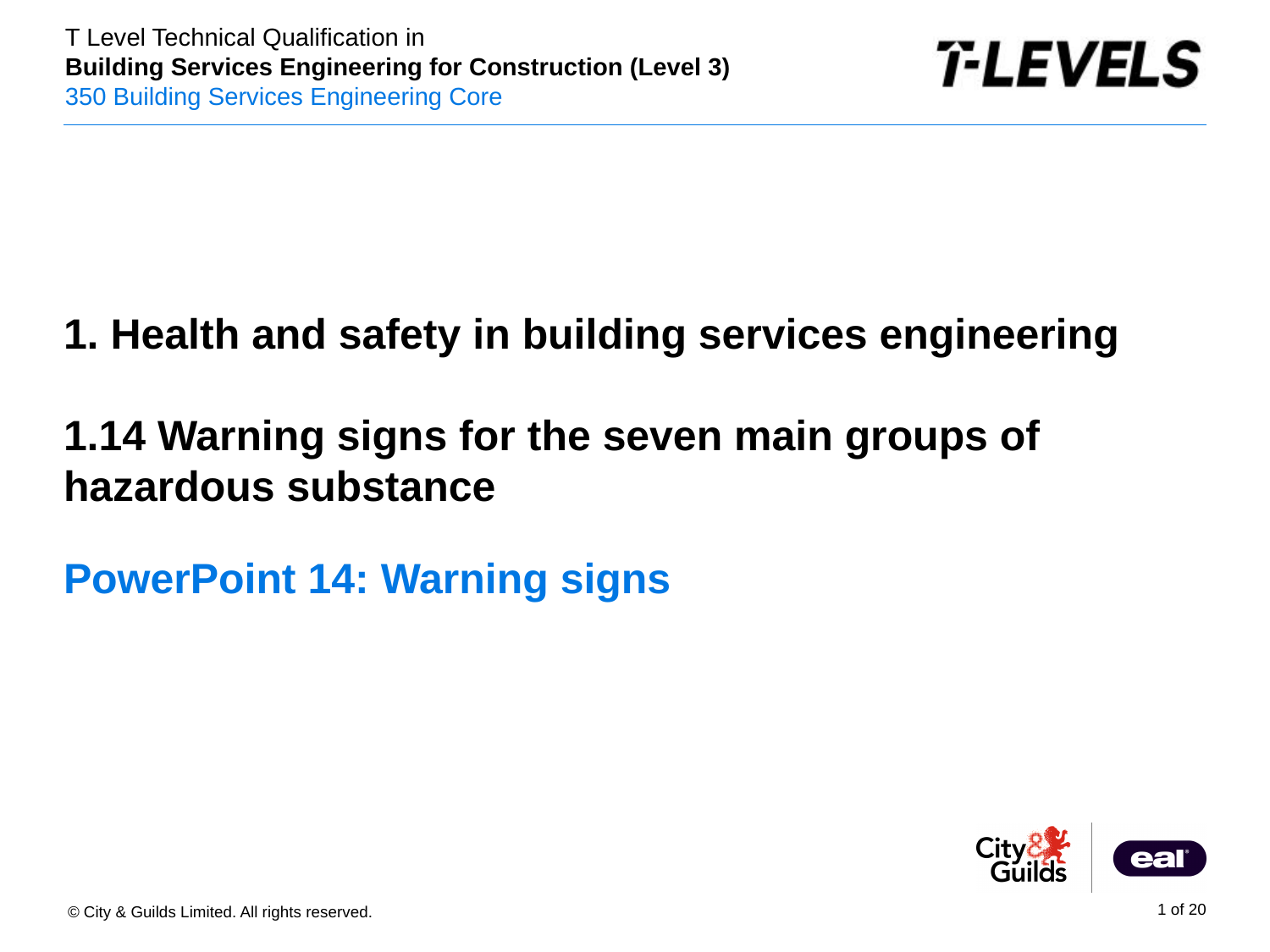

PowerPoint presentation
1. Health and safety in building services engineering

1.14 Warning signs for the seven main groups of hazardous substance

# PowerPoint 14: Warning signs